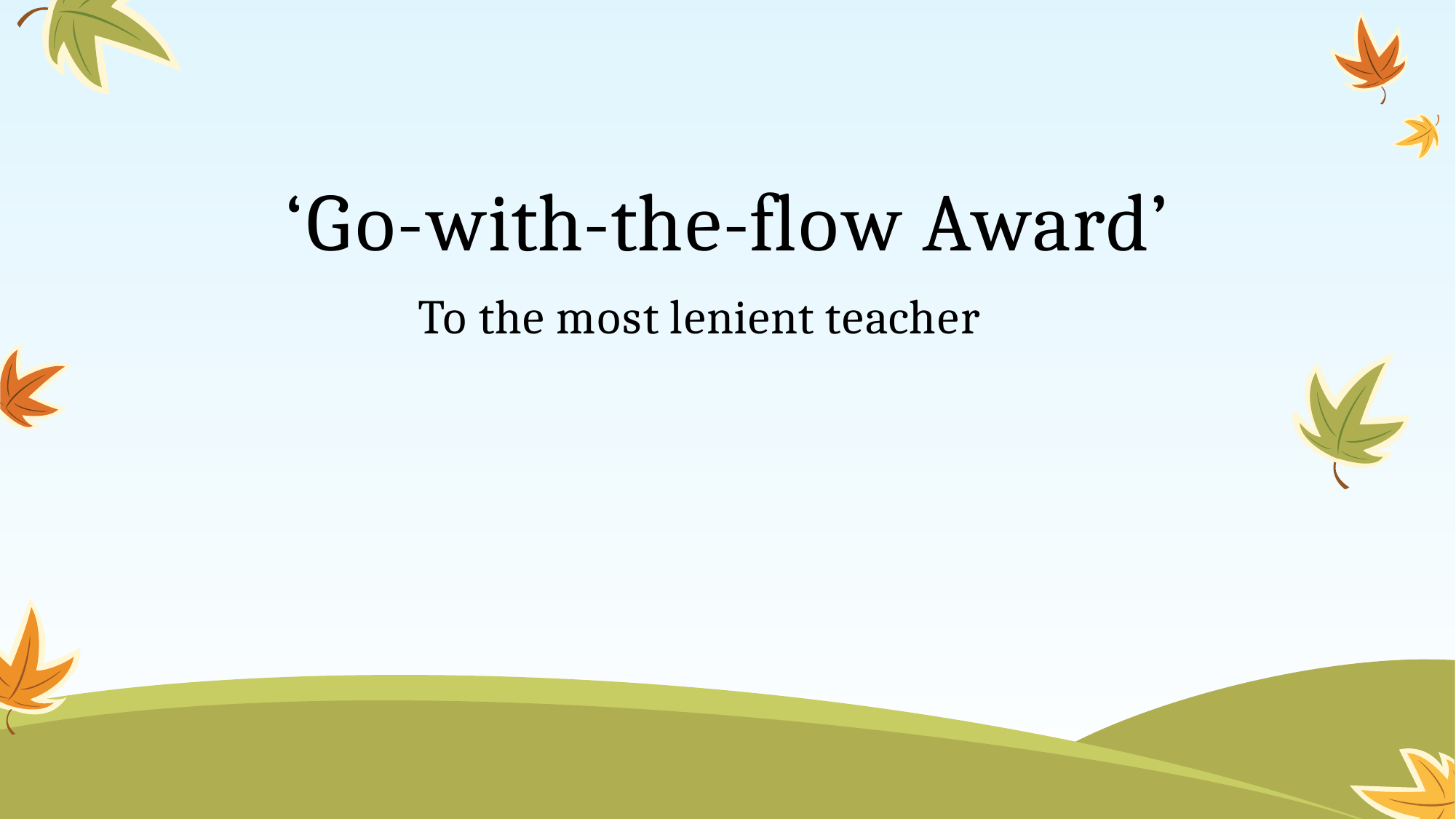

# ‘Go-with-the-flow Award’
To the most lenient teacher